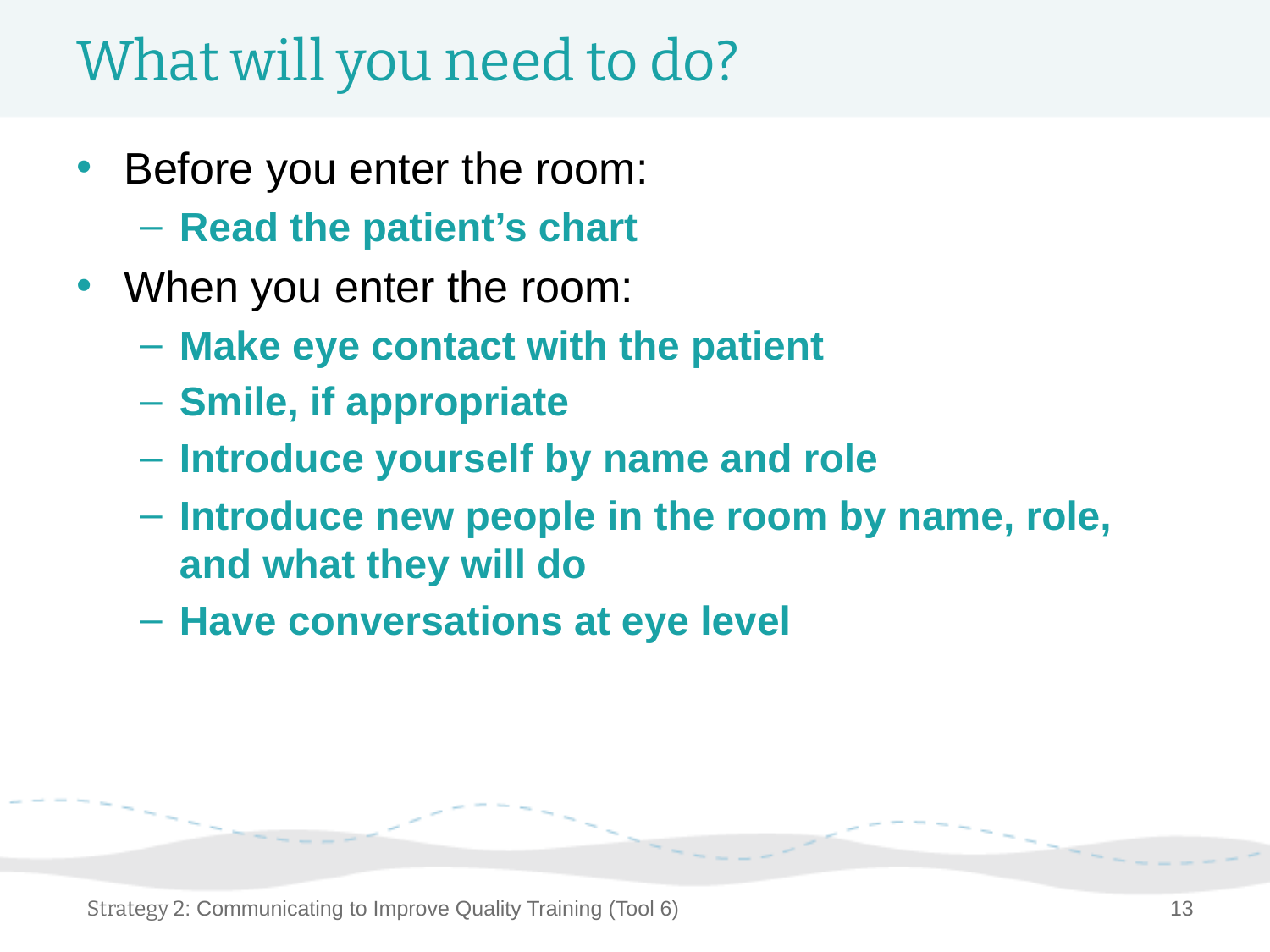

# What will you need to do?
Before you enter the room:
Read the patient’s chart
When you enter the room:
Make eye contact with the patient
Smile, if appropriate
Introduce yourself by name and role
Introduce new people in the room by name, role, and what they will do
Have conversations at eye level
Strategy 2: Communicating to Improve Quality Training (Tool 6)
13